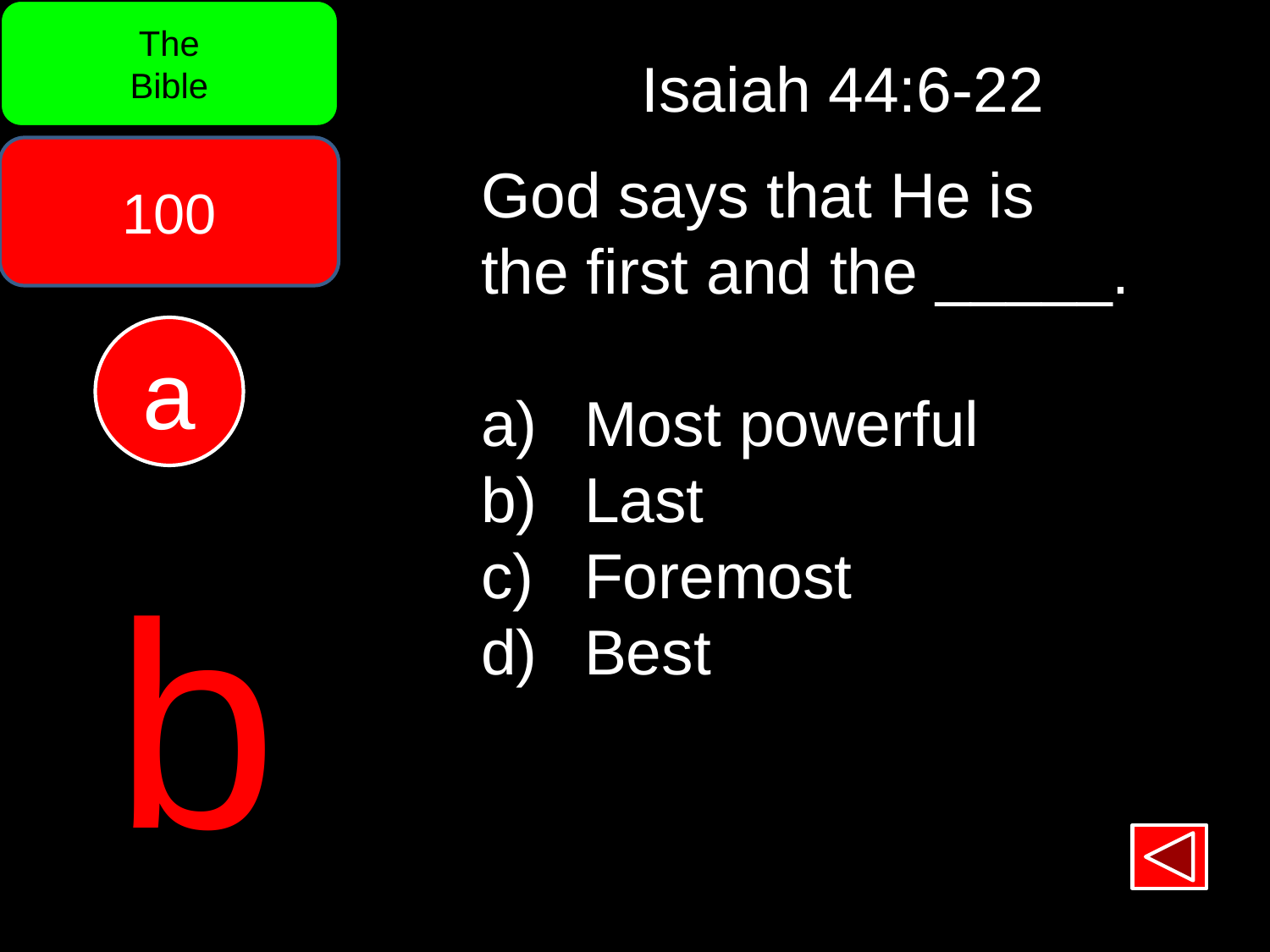

The
Bible
Isaiah 44:6-22
100
God says that He is
the first and the _____.

Most powerful
Last
Foremost
Best
a
b